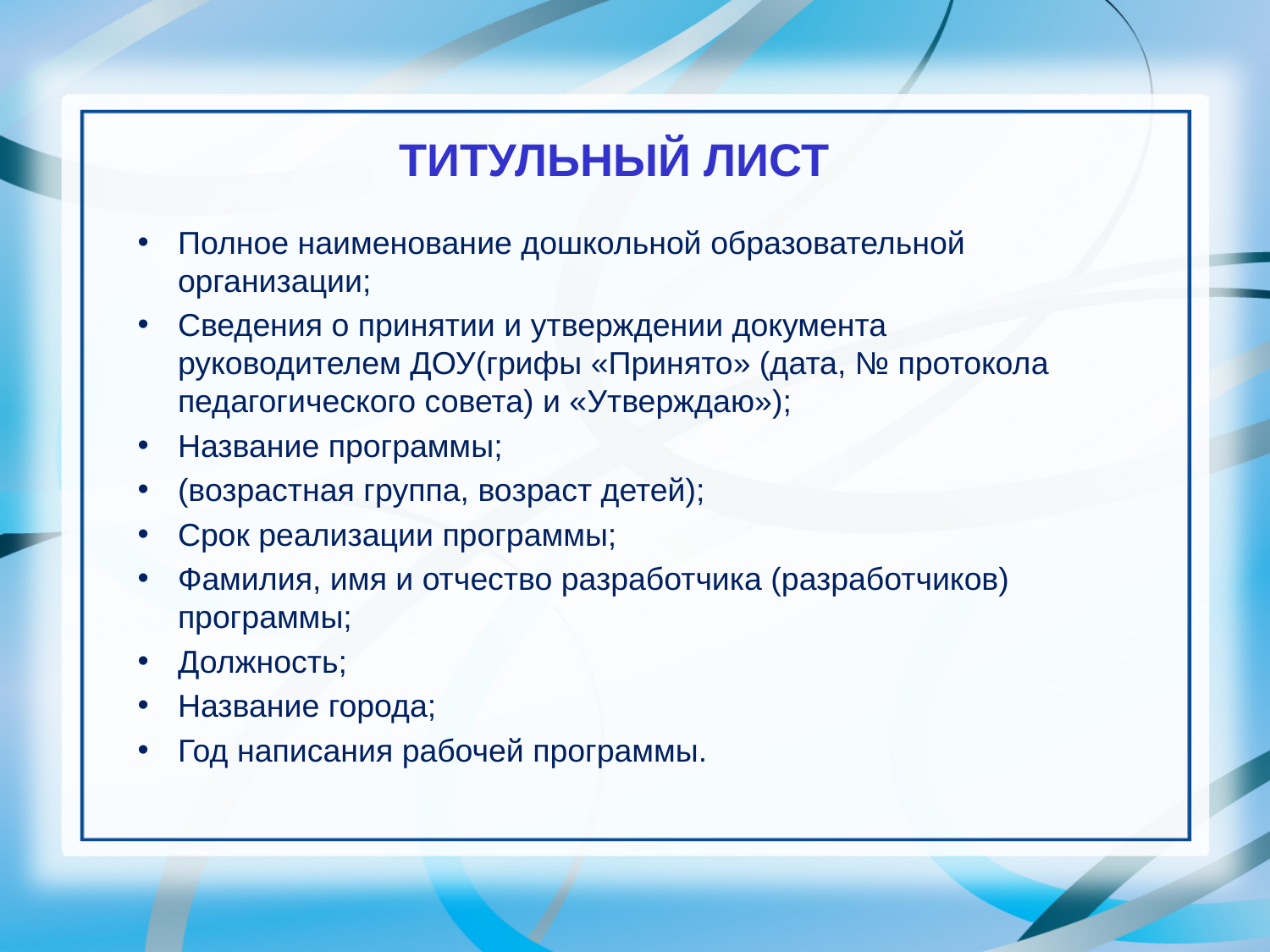

# ТИТУЛЬНЫЙ ЛИСТ
Полное наименование дошкольной образовательной организации;
Сведения о принятии и утверждении документа руководителем ДОУ(грифы «Принято» (дата, № протокола педагогического совета) и «Утверждаю»);
Название программы;
(возрастная группа, возраст детей);
Срок реализации программы;
Фамилия, имя и отчество разработчика (разработчиков) программы;
Должность;
Название города;
Год написания рабочей программы.